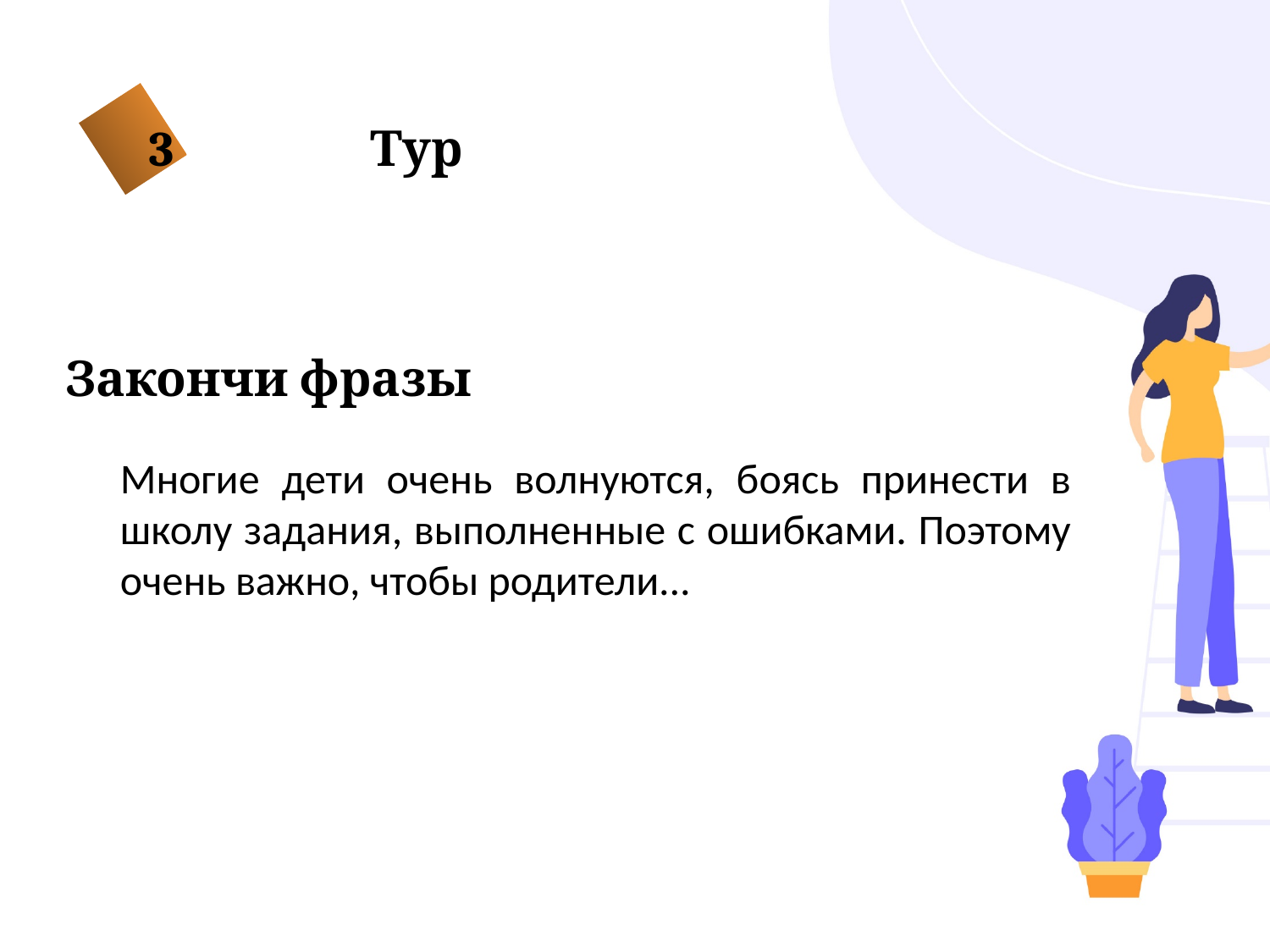

3                  Тур

Закончи фразы
Многие дети очень волнуются, боясь принести в школу задания, выполненные с ошибками. Поэтому очень важно, чтобы родители...